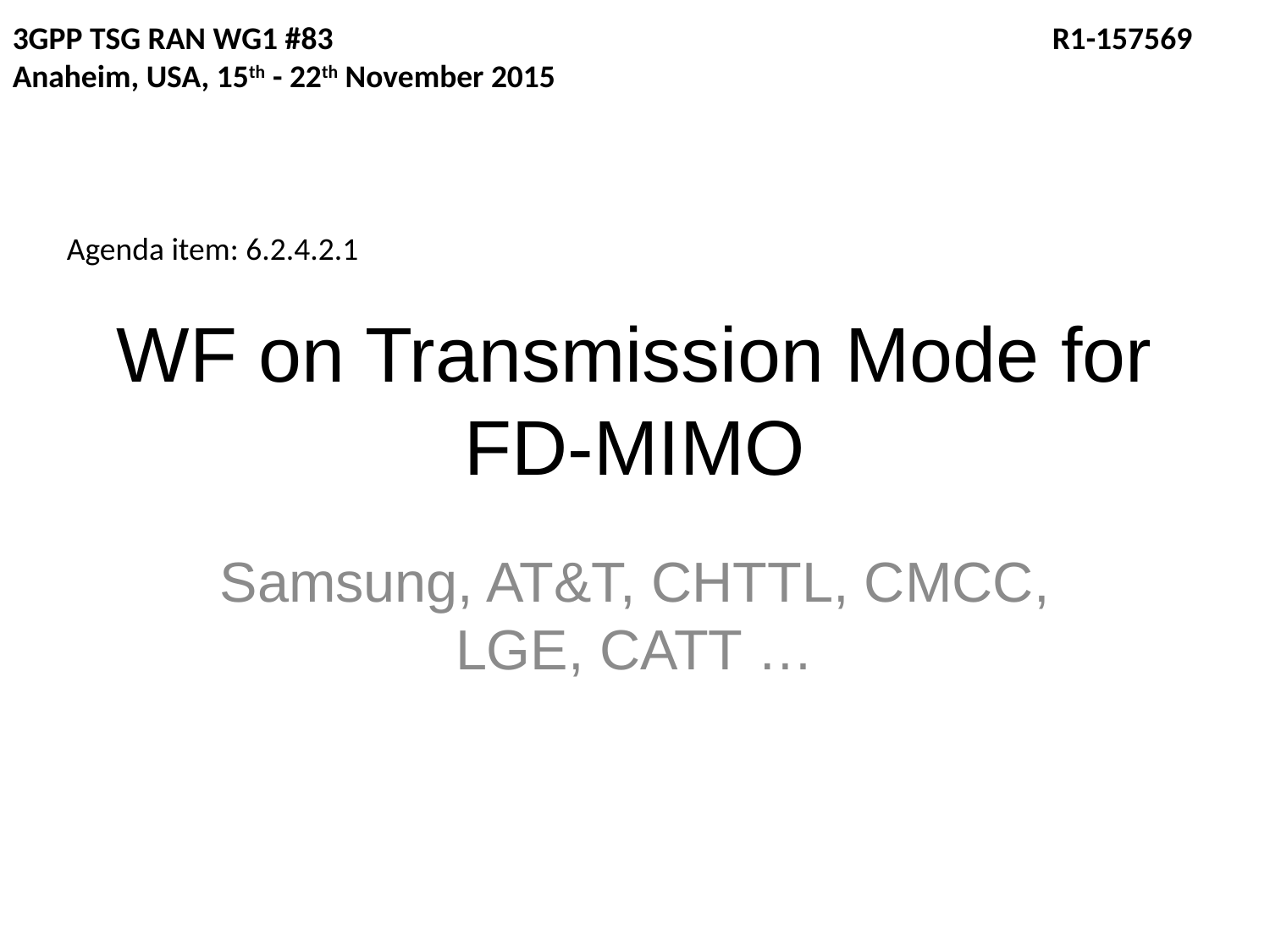

3GPP TSG RAN WG1 #83					                     R1-157569
Anaheim, USA, 15th - 22th November 2015
Agenda item: 6.2.4.2.1
# WF on Transmission Mode for FD-MIMO
Samsung, AT&T, CHTTL, CMCC, LGE, CATT …